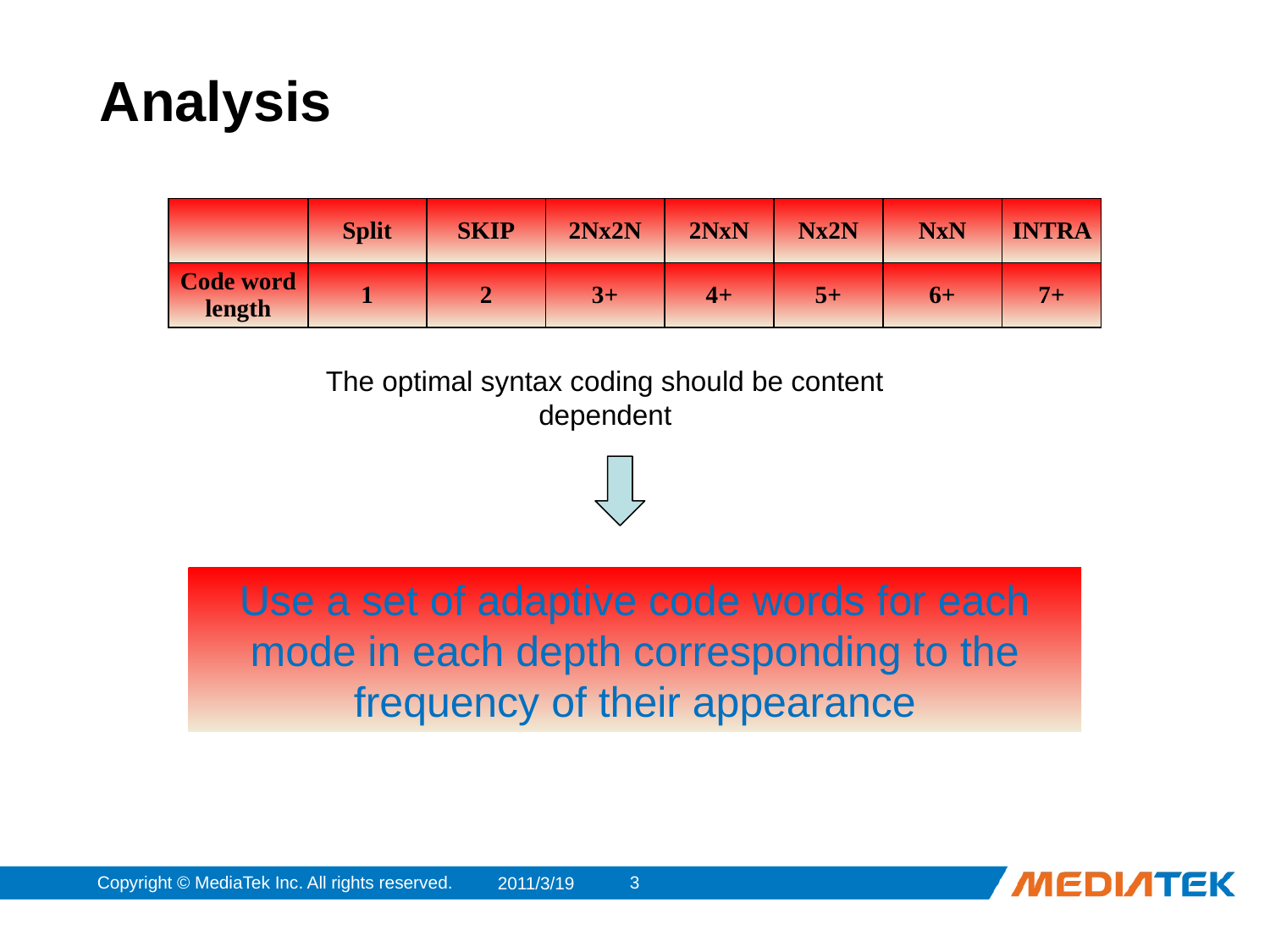

# Analysis
|  | Split | SKIP | 2Nx2N | 2NxN | Nx2N | NxN | INTRA |
| --- | --- | --- | --- | --- | --- | --- | --- |
| Code word length | 1 | 2 | 3+ | 4+ | 5+ | 6+ | 7+ |
The optimal syntax coding should be content dependent

Use a set of adaptive code words for each mode in each depth corresponding to the frequency of their appearance
Copyright © MediaTek Inc. All rights reserved.
3
2011/3/19